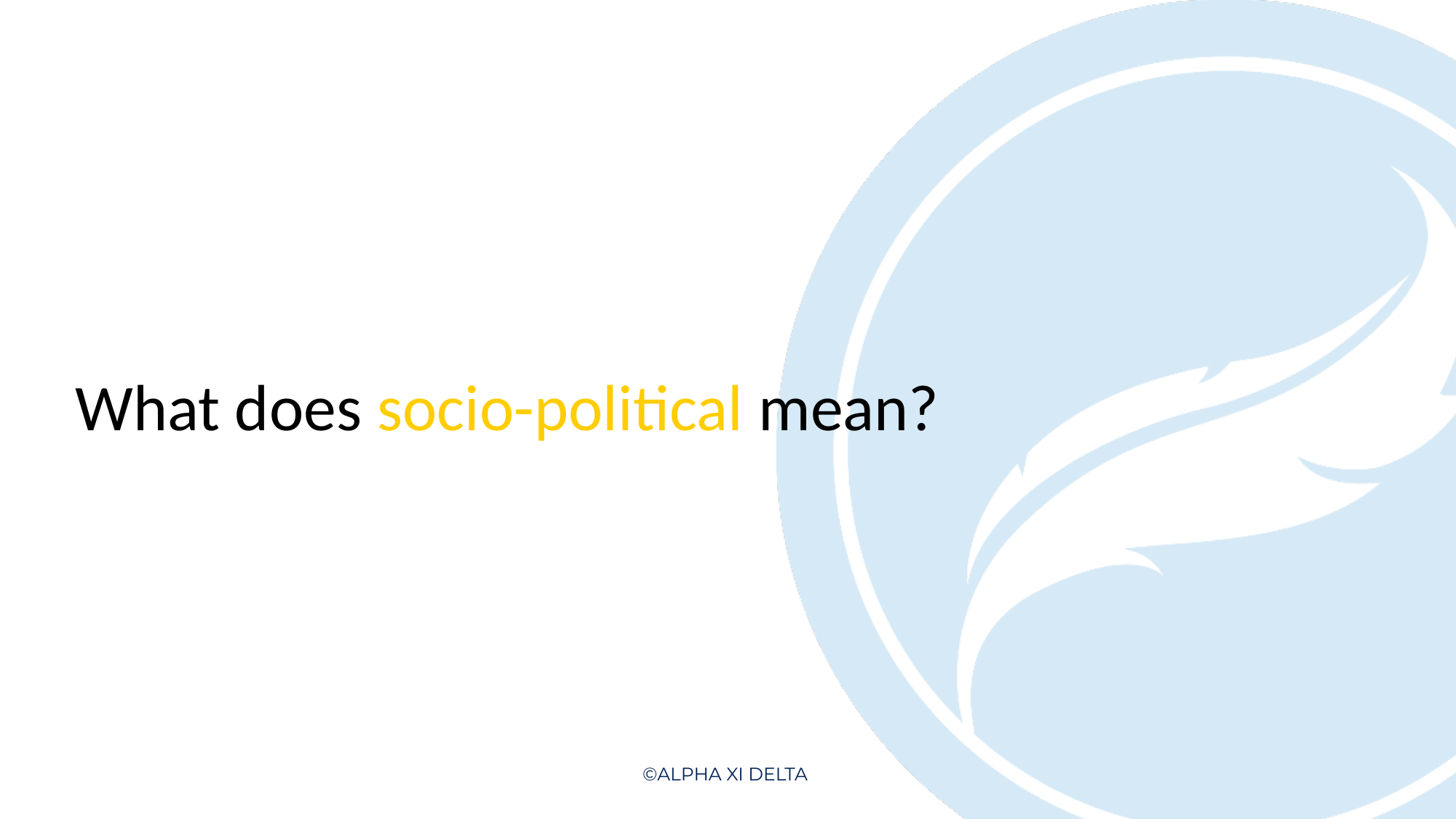

What does socio-political mean?
©ALPHA XI DELTA